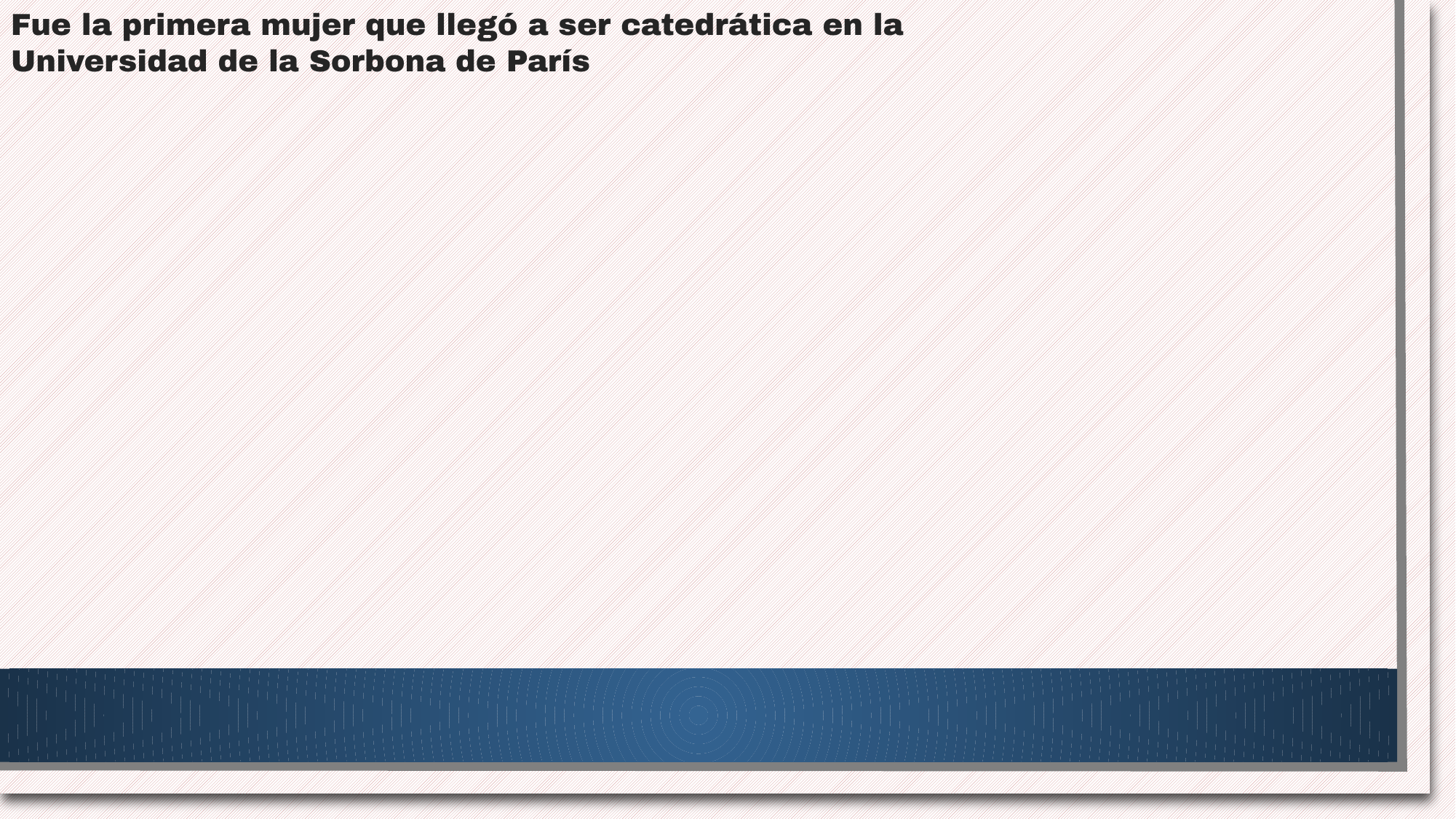

Fue la primera mujer que llegó a ser catedrática en la Universidad de la Sorbona de París